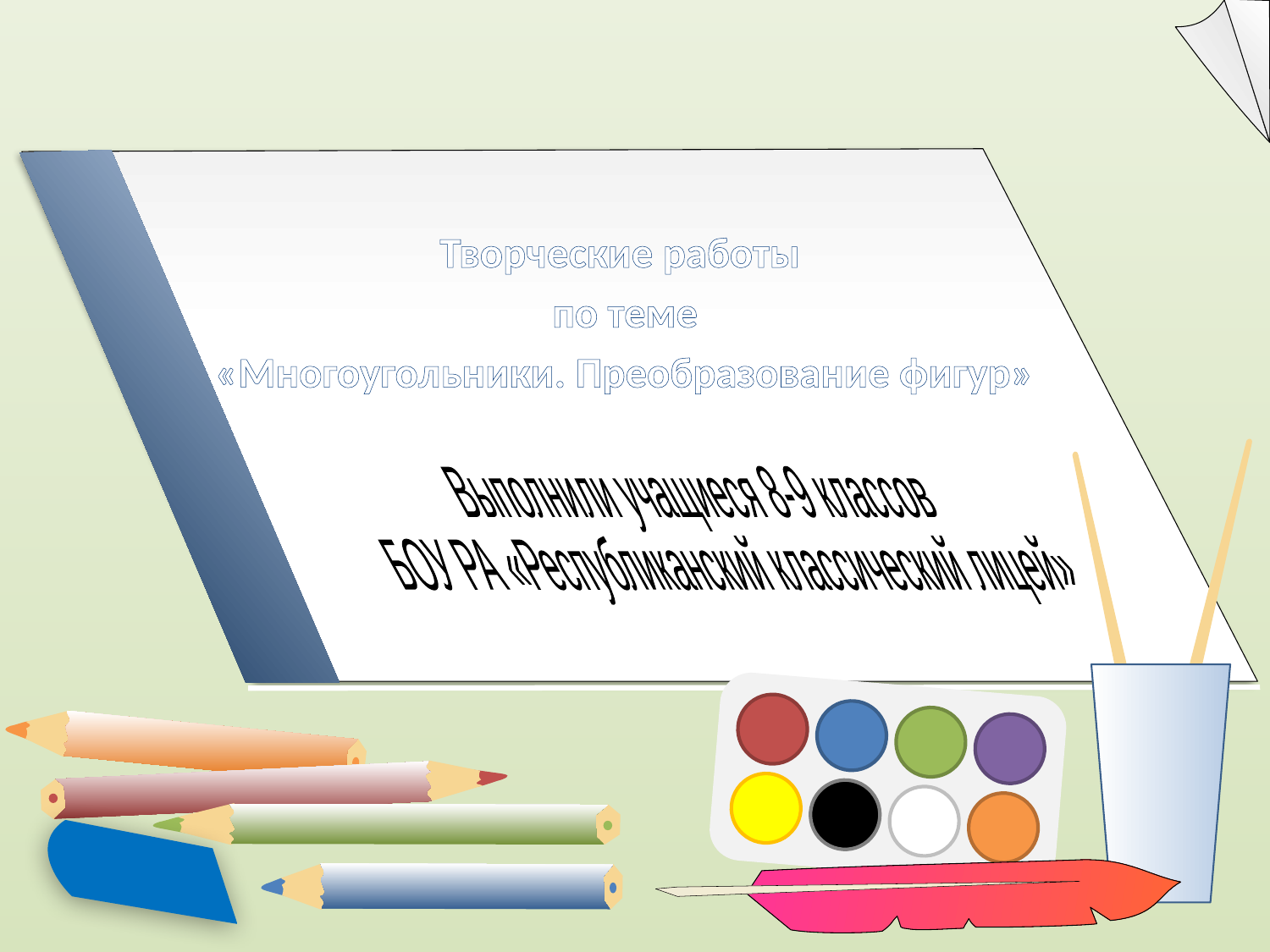

Творческие работы
по теме
«Многоугольники. Преобразование фигур»
Выполнили учащиеся 8-9 классов
БОУ РА «Республиканский классический лицей»